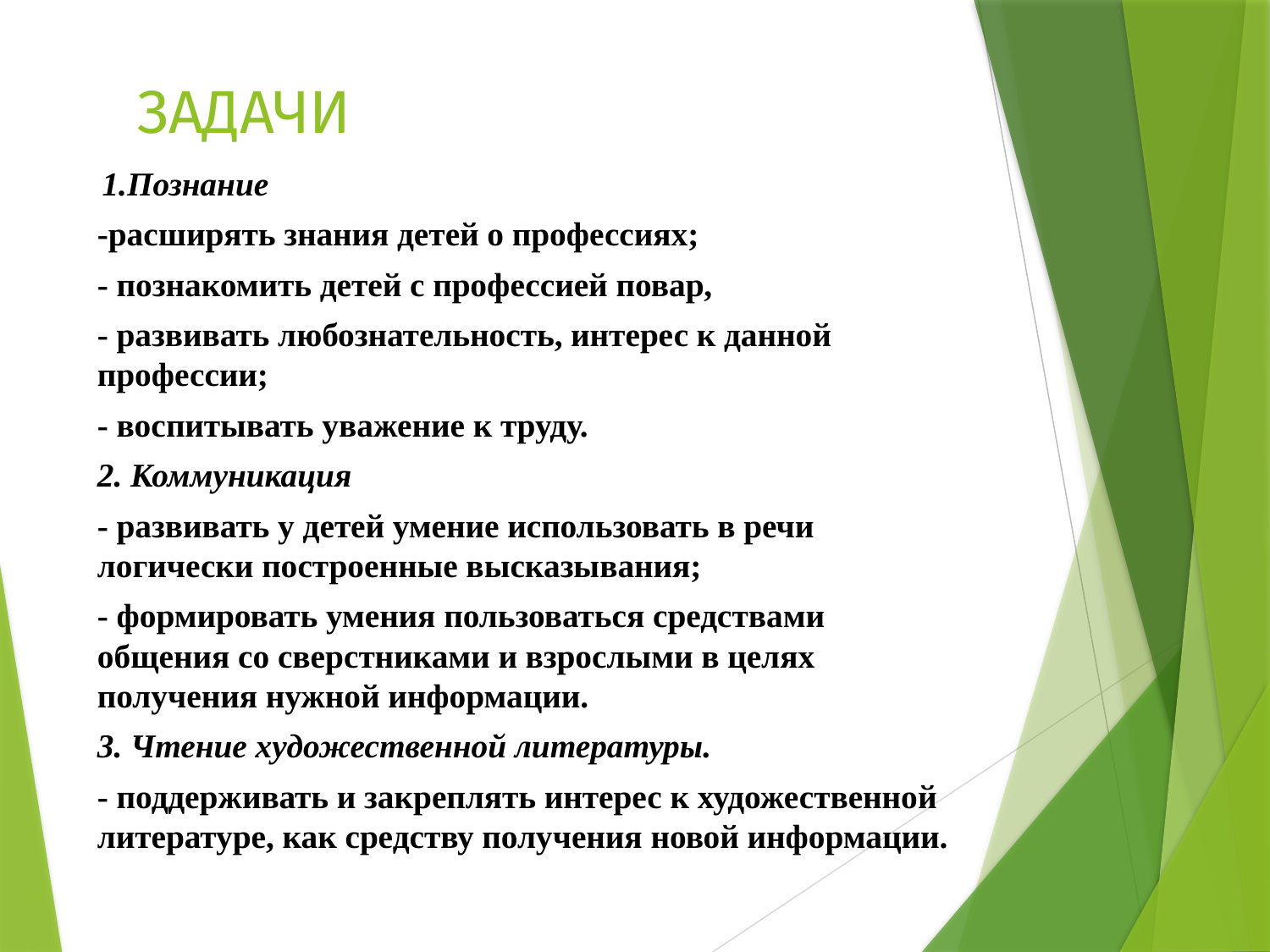

# ЗАДАЧИ
 1.Познание
-расширять знания детей о профессиях;
- познакомить детей с профессией повар,
- развивать любознательность, интерес к данной профессии;
- воспитывать уважение к труду.
2. Коммуникация
- развивать у детей умение использовать в речи логически построенные высказывания;
- формировать умения пользоваться средствами общения со сверстниками и взрослыми в целях получения нужной информации.
3. Чтение художественной литературы.
- поддерживать и закреплять интерес к художественной литературе, как средству получения новой информации.